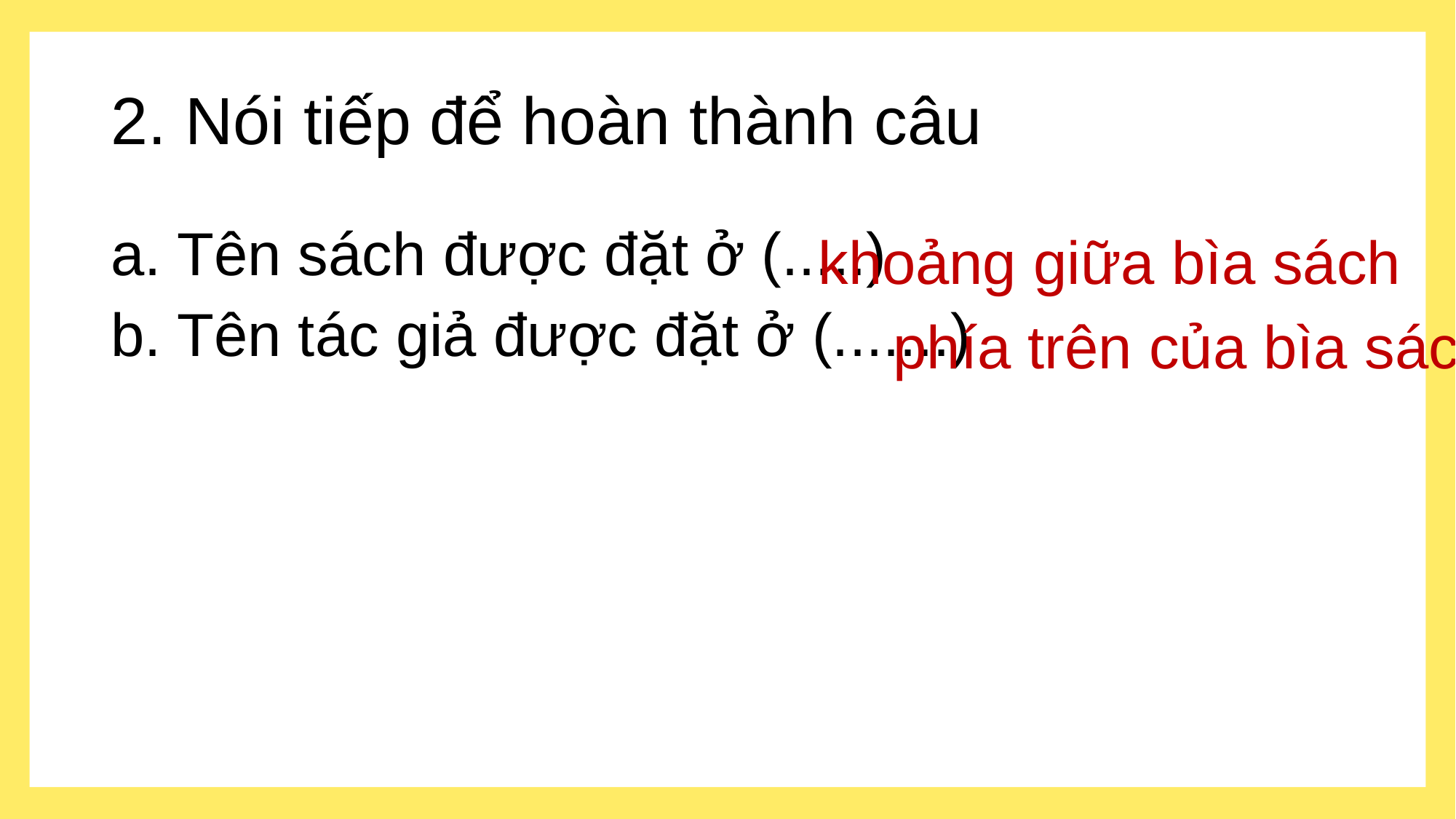

# 2. Nói tiếp để hoàn thành câu
a. Tên sách được đặt ở (.....)
b. Tên tác giả được đặt ở (.......)
khoảng giữa bìa sách
phía trên của bìa sách